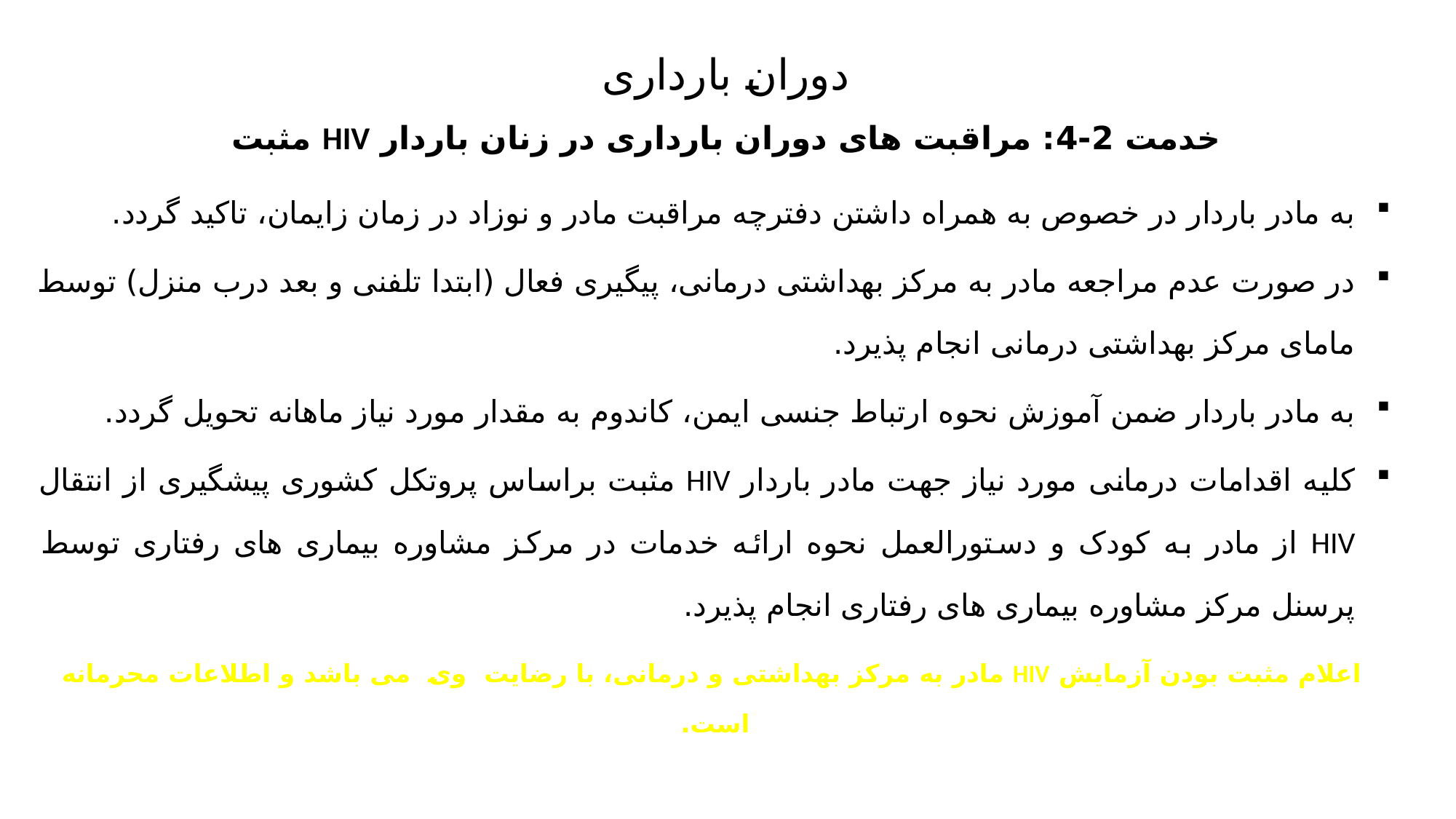

# دوران بارداری خدمت 2-4: مراقبت های دوران بارداری در زنان باردار HIV مثبت
به مادر باردار در خصوص به همراه داشتن دفترچه مراقبت مادر و نوزاد در زمان زایمان، تاکید گردد.
در صورت عدم مراجعه مادر به مرکز بهداشتی درمانی، پیگیری فعال (ابتدا تلفنی و بعد درب منزل) توسط مامای مرکز بهداشتی درمانی انجام پذیرد.
به مادر باردار ضمن آموزش نحوه ارتباط جنسی ایمن، کاندوم به مقدار مورد نیاز ماهانه تحویل گردد.
کلیه اقدامات درمانی مورد نیاز جهت مادر باردار HIV مثبت براساس پروتکل کشوری پیشگیری از انتقال HIV از مادر به کودک و دستورالعمل نحوه ارائه خدمات در مرکز مشاوره بیماری های رفتاری توسط پرسنل مرکز مشاوره بیماری های رفتاری انجام پذیرد.
اعلام مثبت بودن آزمایش HIV مادر به مرکز بهداشتی و درمانی، با رضایت  وی  می باشد و اطلاعات محرمانه است.